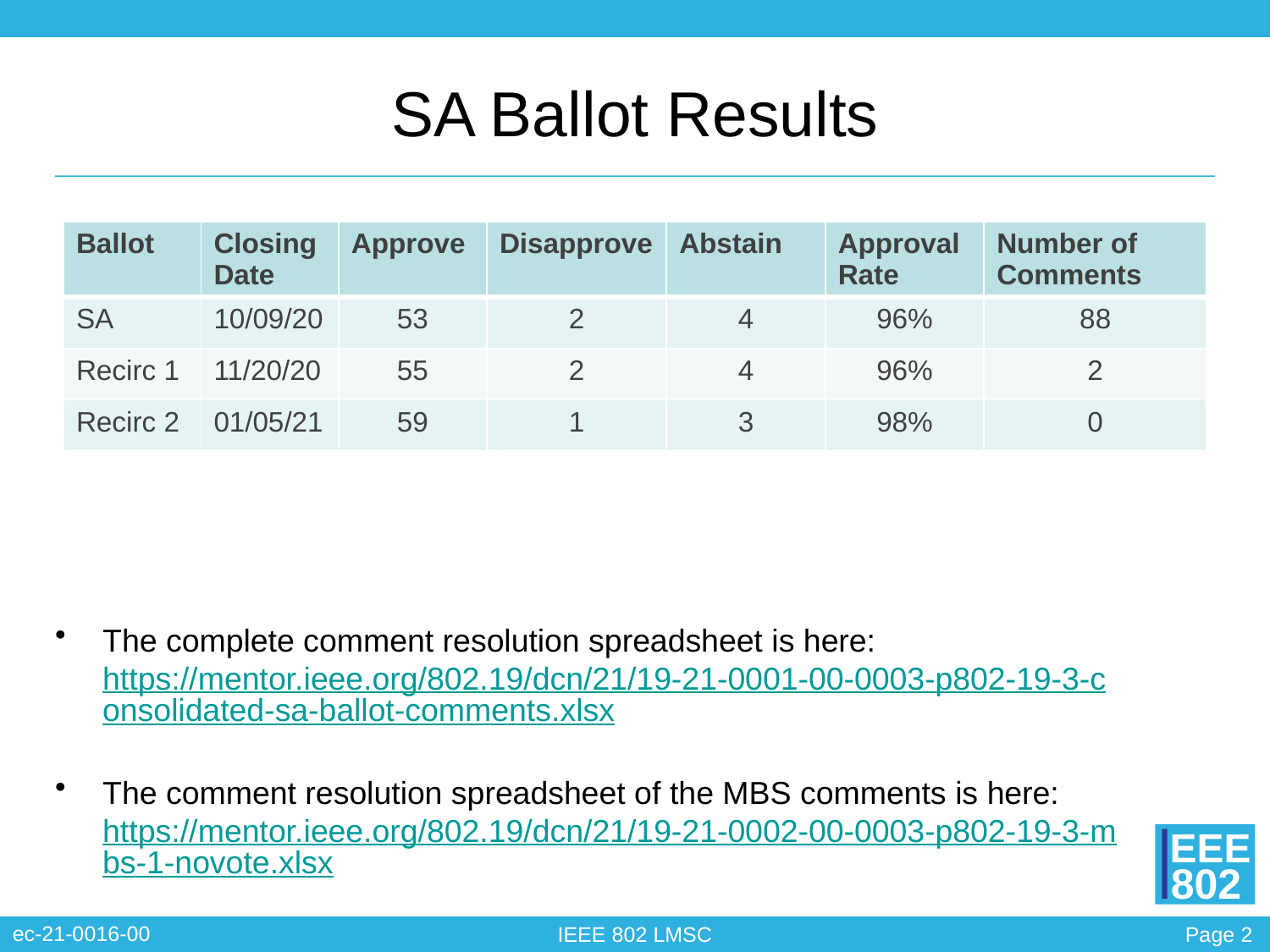

# SA Ballot Results
| Ballot | Closing Date | Approve | Disapprove | Abstain | Approval Rate | Number of Comments |
| --- | --- | --- | --- | --- | --- | --- |
| SA | 10/09/20 | 53 | 2 | 4 | 96% | 88 |
| Recirc 1 | 11/20/20 | 55 | 2 | 4 | 96% | 2 |
| Recirc 2 | 01/05/21 | 59 | 1 | 3 | 98% | 0 |
The complete comment resolution spreadsheet is here: https://mentor.ieee.org/802.19/dcn/21/19-21-0001-00-0003-p802-19-3-consolidated-sa-ballot-comments.xlsx
The comment resolution spreadsheet of the MBS comments is here: https://mentor.ieee.org/802.19/dcn/21/19-21-0002-00-0003-p802-19-3-mbs-1-novote.xlsx